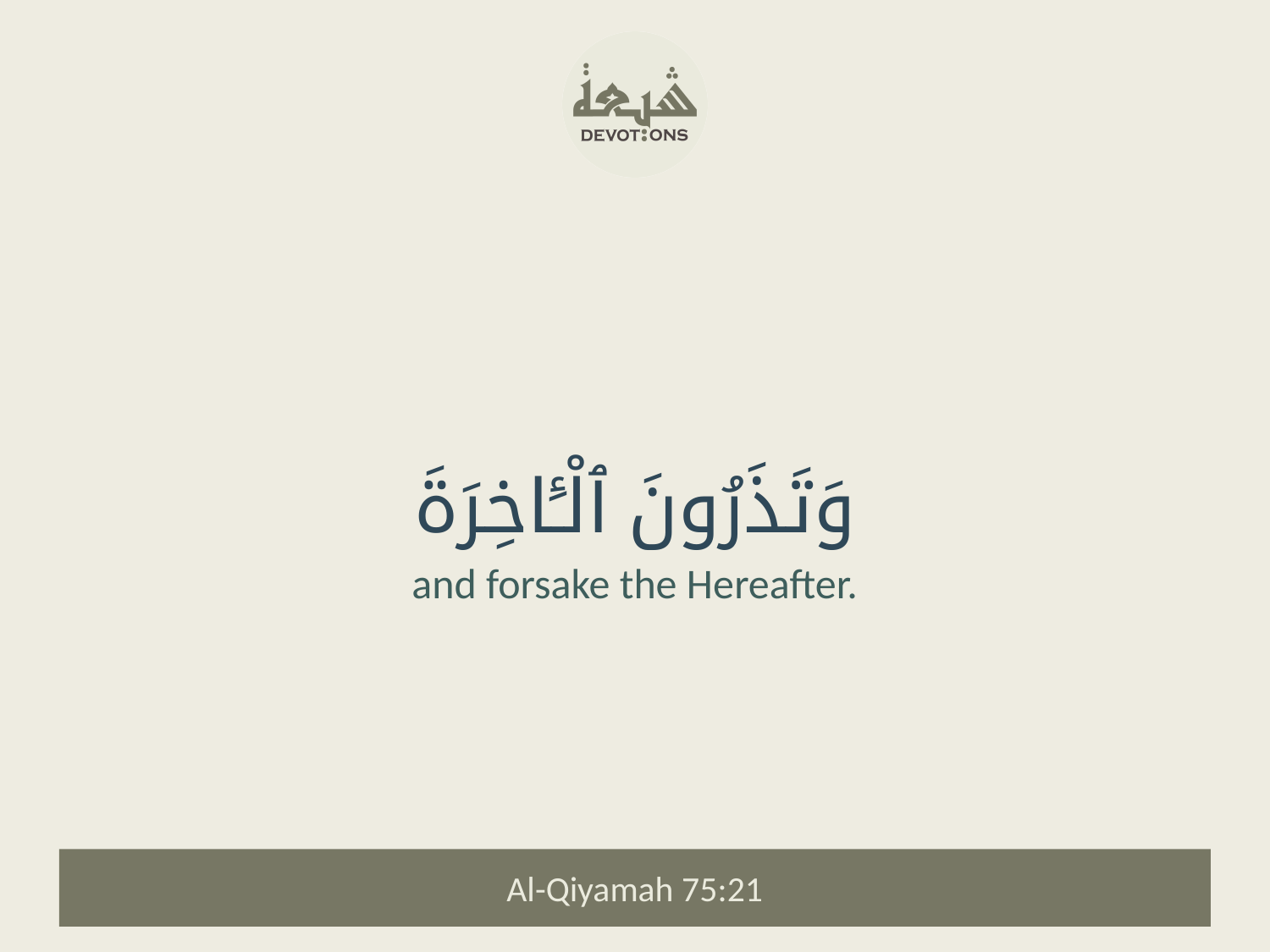

وَتَذَرُونَ ٱلْـَٔاخِرَةَ
and forsake the Hereafter.
Al-Qiyamah 75:21